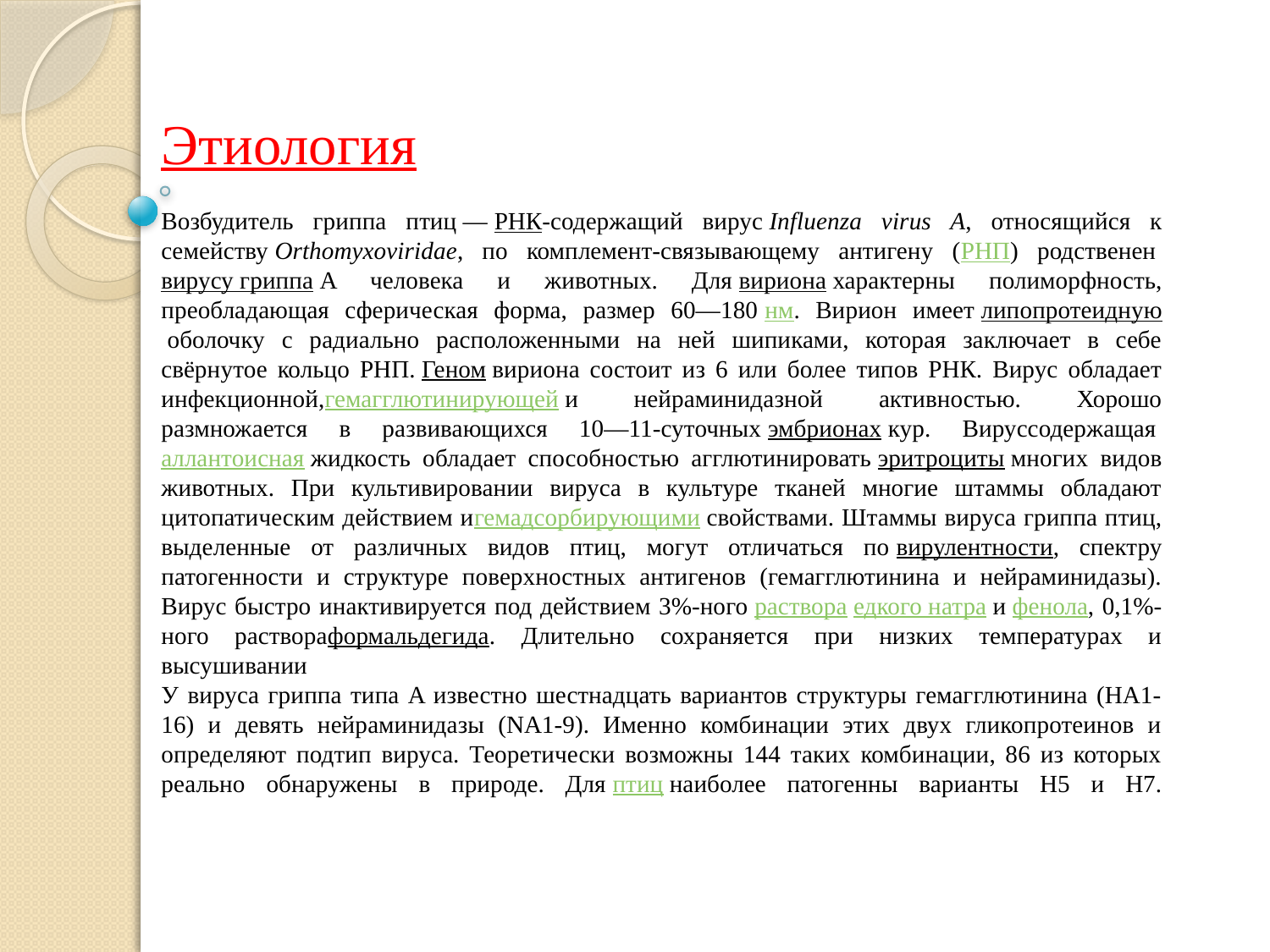

# Этиология Возбудитель гриппа птиц — РНК-содержащий вирус Influenza virus A, относящийся к семейству Orthomyxoviridae, по комплемент-связывающему антигену (РНП) родственен вирусу гриппа A человека и животных. Для вириона характерны полиморфность, преобладающая сферическая форма, размер 60—180 нм. Вирион имеет липопротеидную оболочку с радиально расположенными на ней шипиками, которая заключает в себе свёрнутое кольцо РНП. Геном вириона состоит из 6 или более типов РНК. Вирус обладает инфекционной,гемагглютинирующей и нейраминидазной активностью. Хорошо размножается в развивающихся 10—11-суточных эмбрионах кур. Вируссодержащая аллантоисная жидкость обладает способностью агглютинировать эритроциты многих видов животных. При культивировании вируса в культуре тканей многие штаммы обладают цитопатическим действием игемадсорбирующими свойствами. Штаммы вируса гриппа птиц, выделенные от различных видов птиц, могут отличаться по вирулентности, спектру патогенности и структуре поверхностных антигенов (гемагглютинина и нейраминидазы). Вирус быстро инактивируется под действием 3%-ного раствора едкого натра и фенола, 0,1%-ного раствораформальдегида. Длительно сохраняется при низких температурах и высушивании У вируса гриппа типа A известно шестнадцать вариантов структуры гемагглютинина (HA1-16) и девять нейраминидазы (NA1-9). Именно комбинации этих двух гликопротеинов и определяют подтип вируса. Теоретически возможны 144 таких комбинации, 86 из которых реально обнаружены в природе. Для птиц наиболее патогенны варианты H5 и H7.